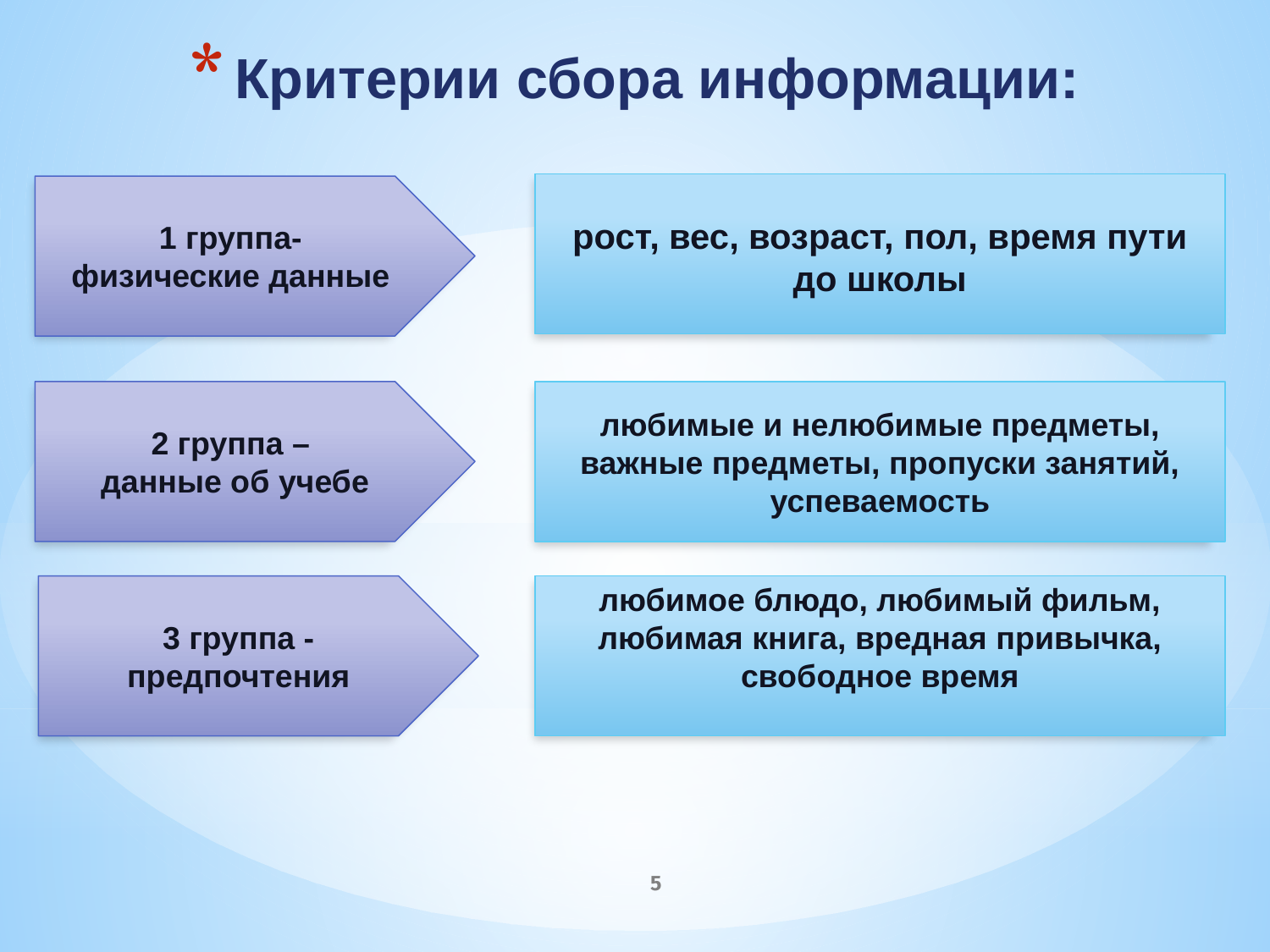

# Критерии сбора информации:

рост, вес, возраст, пол, время пути до школы

1 группа-
физические данные
2 группа –
данные об учебе

любимые и нелюбимые предметы, важные предметы, пропуски занятий, успеваемость

3 группа - предпочтения
любимое блюдо, любимый фильм, любимая книга, вредная привычка, свободное время

5